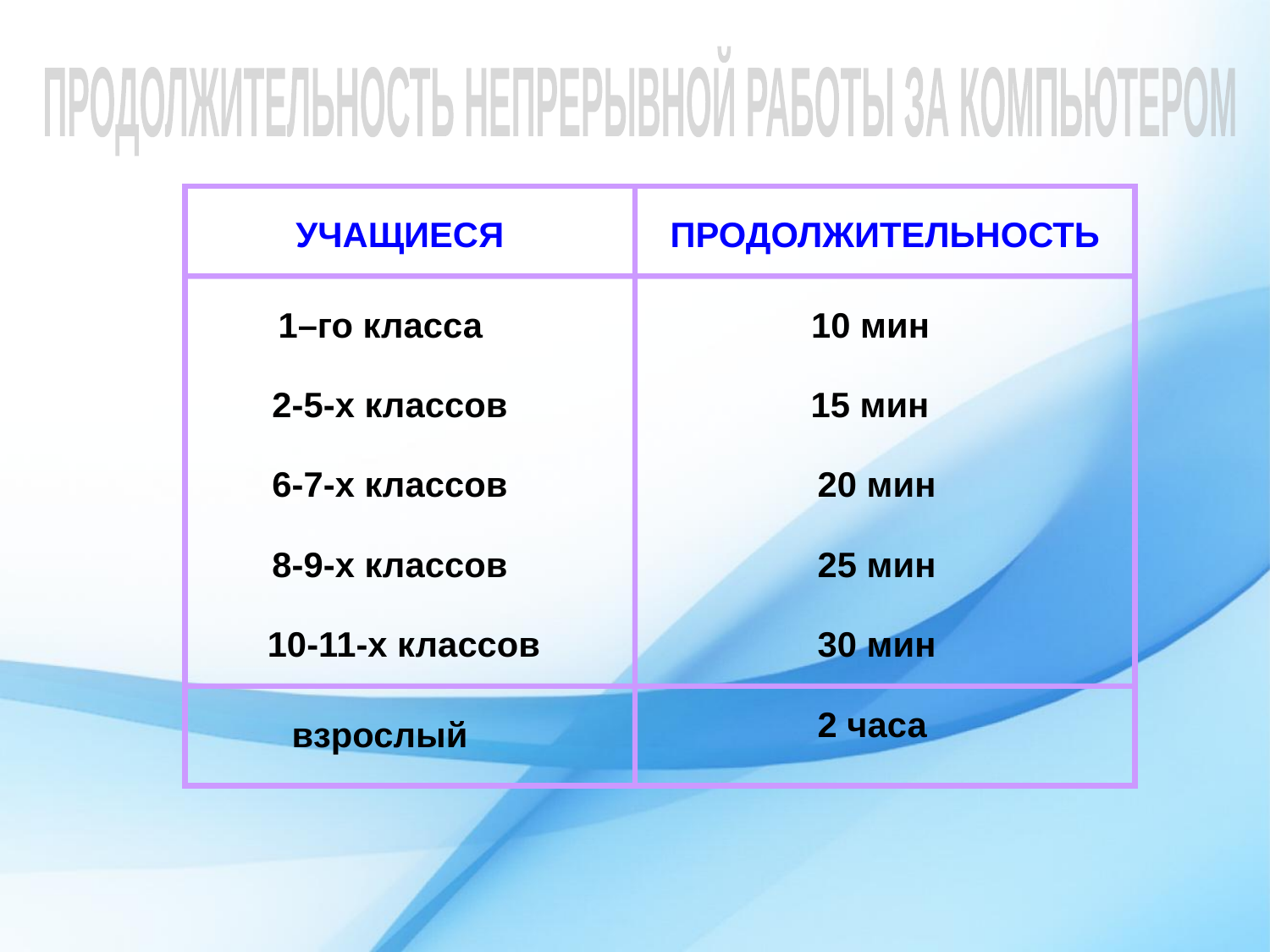

ПРОДОЛЖИТЕЛЬНОСТЬ НЕПРЕРЫВНОЙ РАБОТЫ ЗА КОМПЬЮТЕРОМ

УЧАЩИЕСЯ
ПРОДОЛЖИТЕЛЬНОСТЬ

1–го класса
10 мин
2-5-х классов
15 мин

6-7-х классов
20 мин
8-9-х классов
25 мин
10-11-х классов
30 мин

2 часа
взрослый